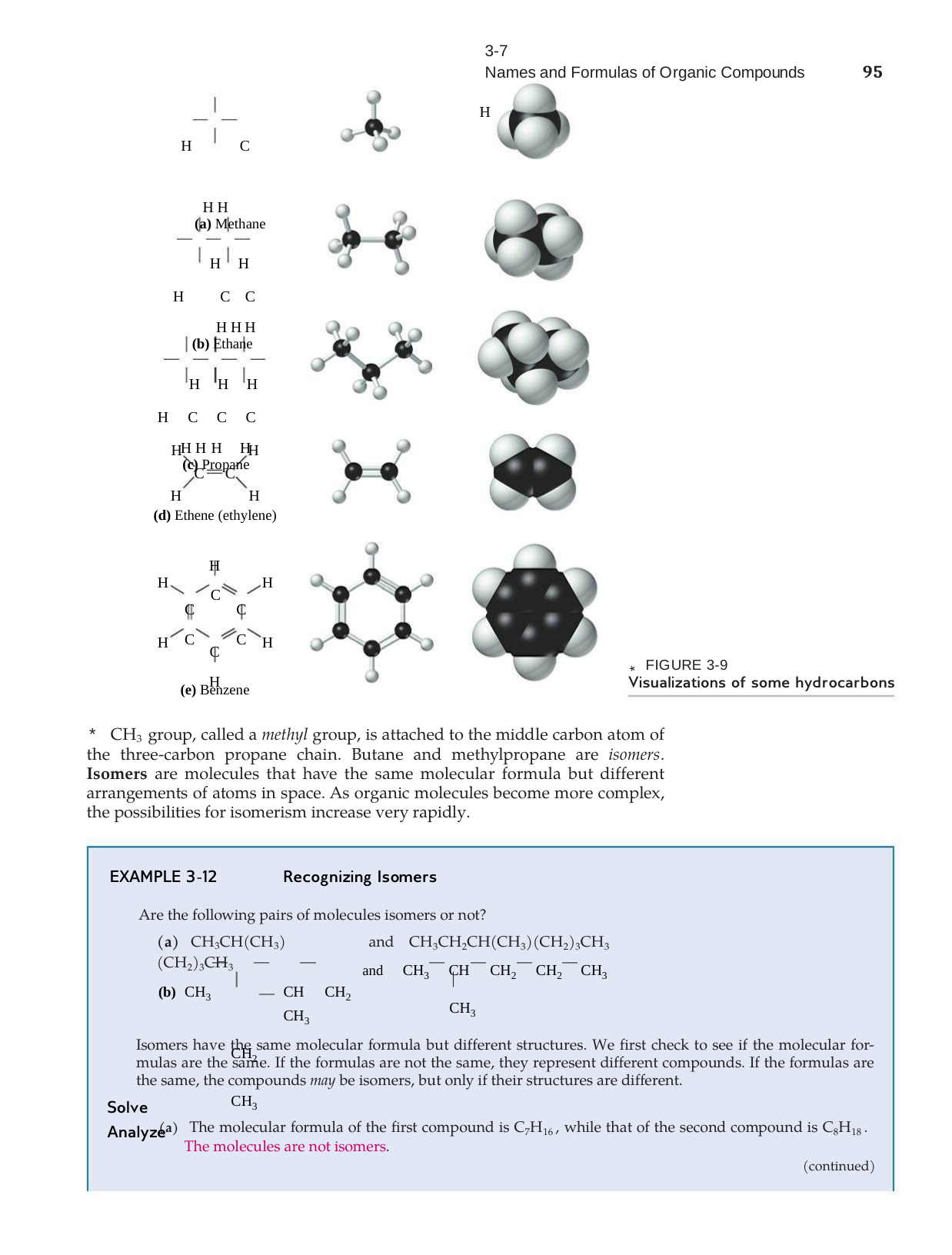

3-7	Names and Formulas of Organic Compounds	95

H
H	C	H H
(a) Methane

H	H
H	 C	C	H H	H
(b) Ethane

H	H	H
H	C	C	C	H H	H	H
(c) Propane
H
H
C	C
H	H
(d) Ethene (ethylene)
H C
H
H
C C
C C
C H
H
H
*
FIGURE 3-9
Visualizations of some hydrocarbons
(e) Benzene
* CH3  group, called a methyl group, is attached to the middle carbon atom of the  three-carbon  propane  chain.  Butane  and  methylpropane  are  isomers. Isomers are molecules that have the same molecular formula but different arrangements of atoms in space. As organic molecules become more complex, the possibilities for isomerism increase very rapidly.

EXAMPLE 3-12	Recognizing Isomers

Are the following pairs of molecules isomers or not?
(a)   CH3CH(CH3)(CH2)3CH3
(b)  CH3	CH	CH2	CH3
CH2	CH3
Analyze
and    CH3CH2CH(CH3)(CH2)3CH3
and	CH3	CH	CH2	CH2	CH3
CH3
Isomers have the same molecular formula but different structures. We first check to see if the molecular for- mulas are the same. If the formulas are not the same, they represent different compounds. If the formulas are the same, the compounds may be isomers, but only if their structures are different.
Solve
(a)   The molecular formula of the first compound is C7H16 , while that of the second compound is C8H18 . The molecules are not isomers.
(continued)